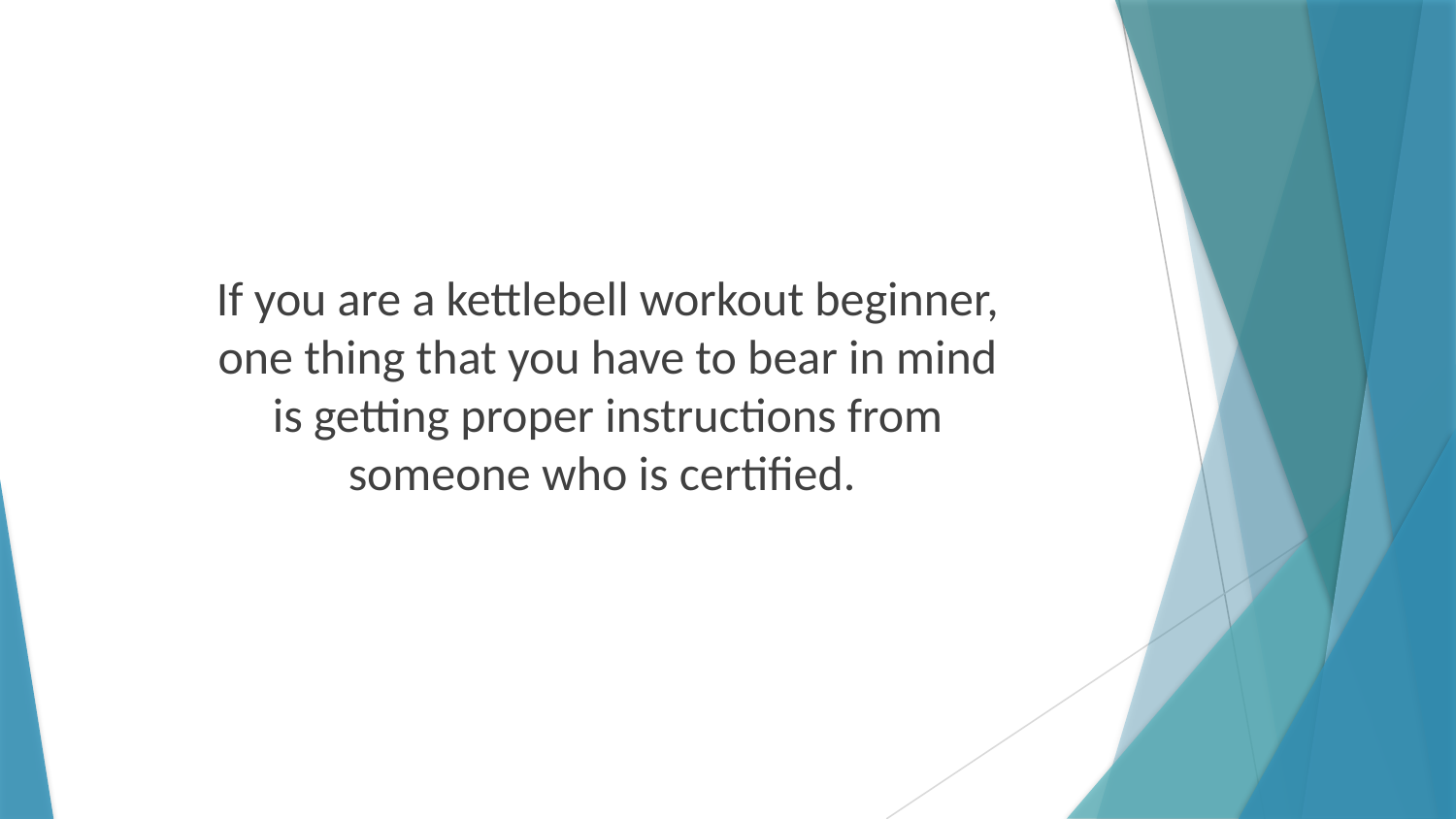

If you are a kettlebell workout beginner, one thing that you have to bear in mind is getting proper instructions from someone who is certified.